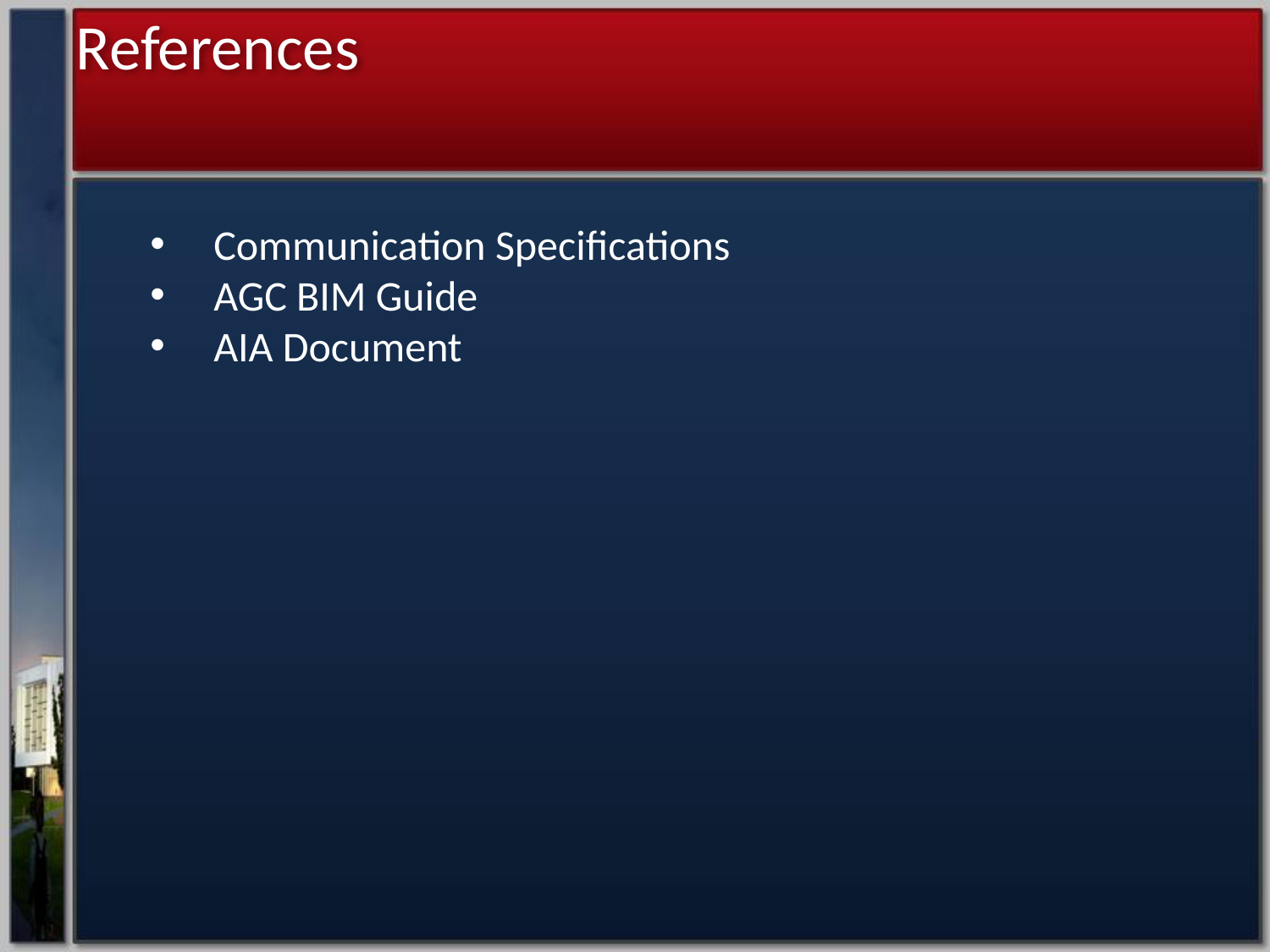

References

Communication Specifications
AGC BIM Guide
AIA Document